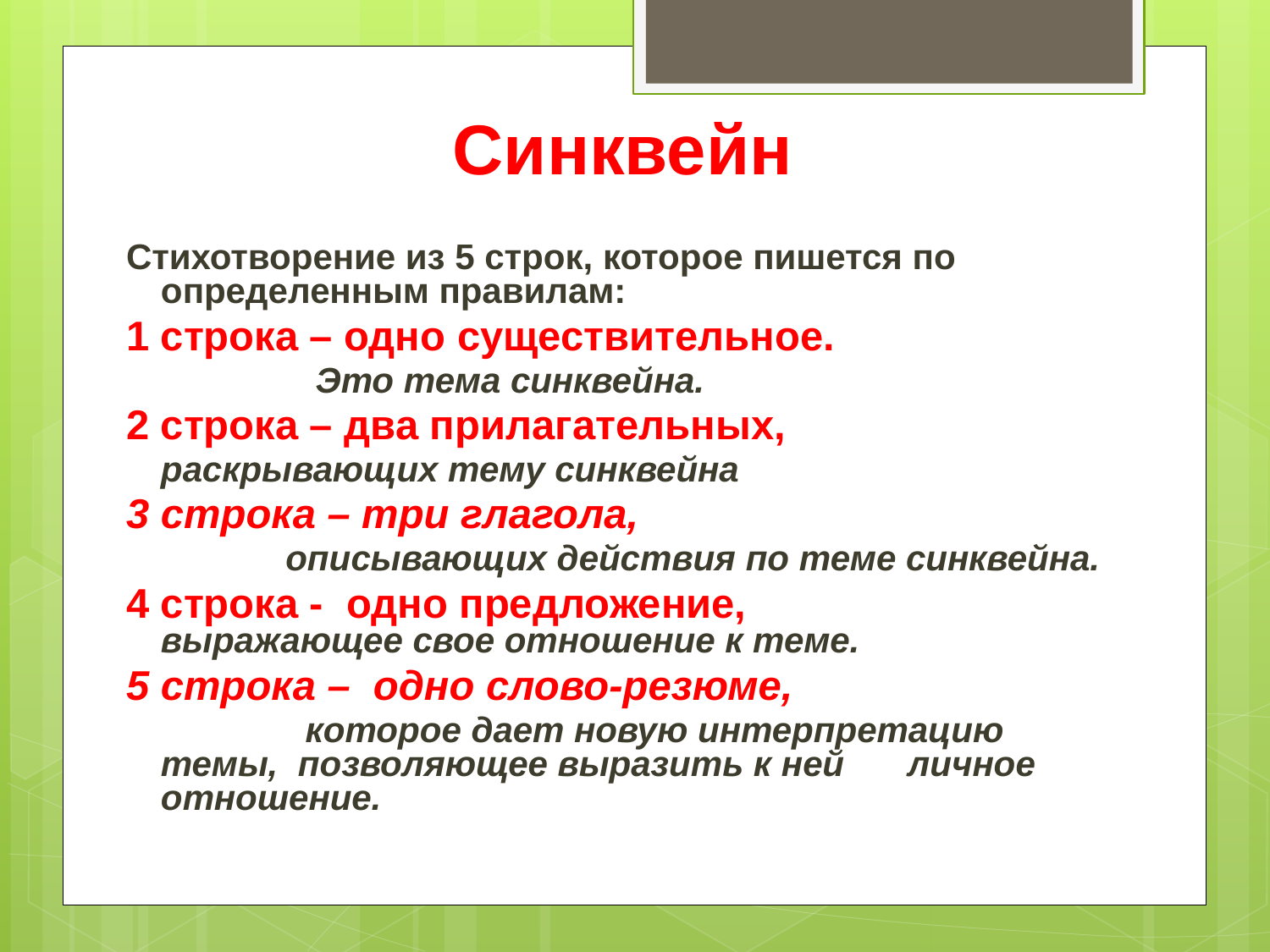

# Синквейн
Стихотворение из 5 строк, которое пишется по определенным правилам:
1 строка – одно существительное.
                   Это тема синквейна.
2 строка – два прилагательных,
			раскрывающих тему синквейна
3 строка – три глагола,
                описывающих действия по теме синквейна.
4 строка -  одно предложение,                                  		       выражающее свое отношение к теме.
5 строка –  одно слово-резюме,
                  которое дает новую интерпретацию  			темы,  позволяющее выразить к ней 			личное отношение.